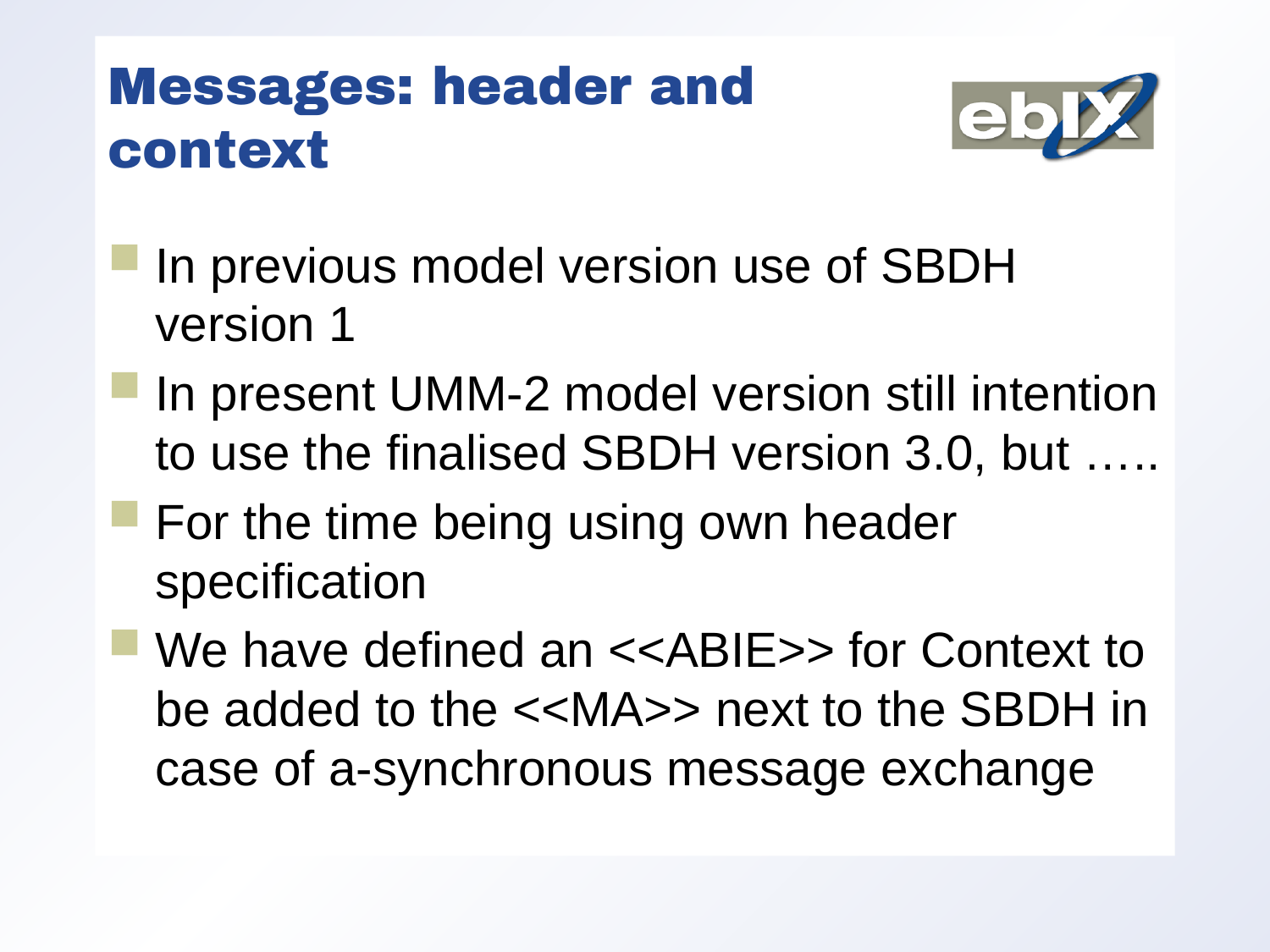

# Messages: header and context
In previous model version use of SBDH version 1
In present UMM-2 model version still intention to use the finalised SBDH version 3.0, but …..
For the time being using own header specification
We have defined an <<ABIE>> for Context to be added to the <<MA>> next to the SBDH in case of a-synchronous message exchange